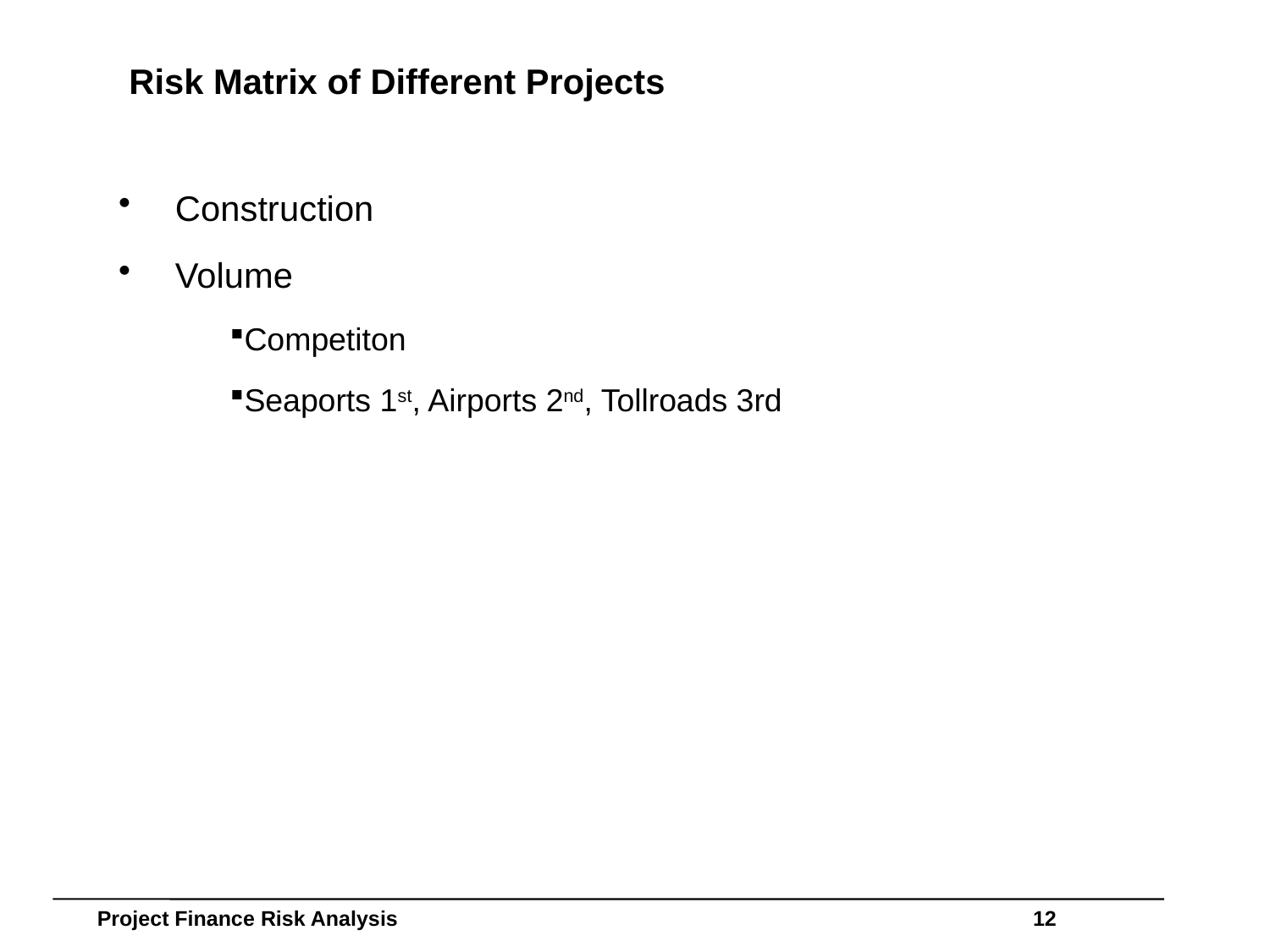

# Risk Matrix of Different Projects
Construction
Volume
Competiton
Seaports 1st, Airports 2nd, Tollroads 3rd